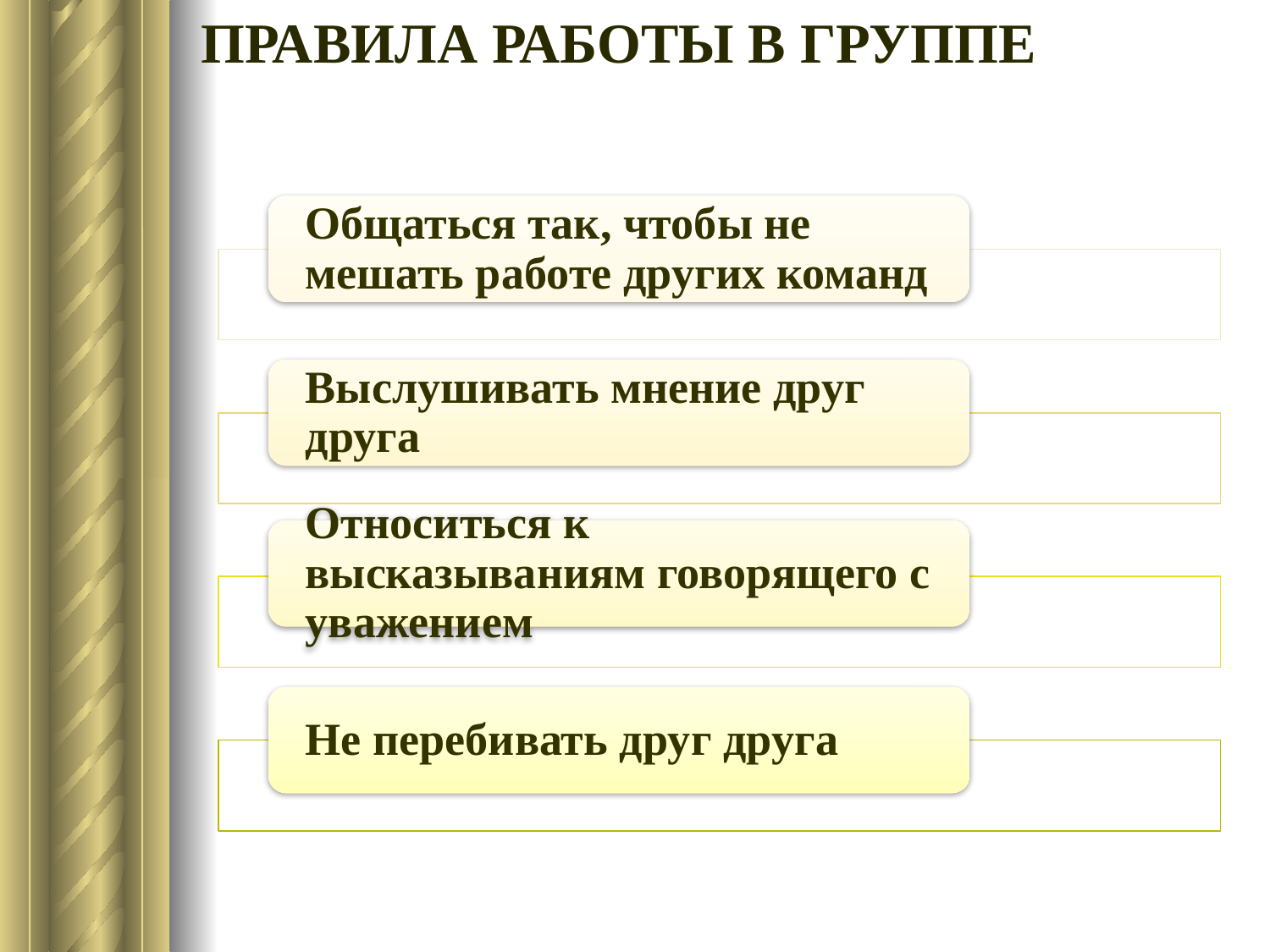

Правила работы в группе
Общаться так, чтобы не мешать работе других команд
Выслушивать мнение друг друга
Относиться к высказываниям говорящего с уважением
Не перебивать друг друга